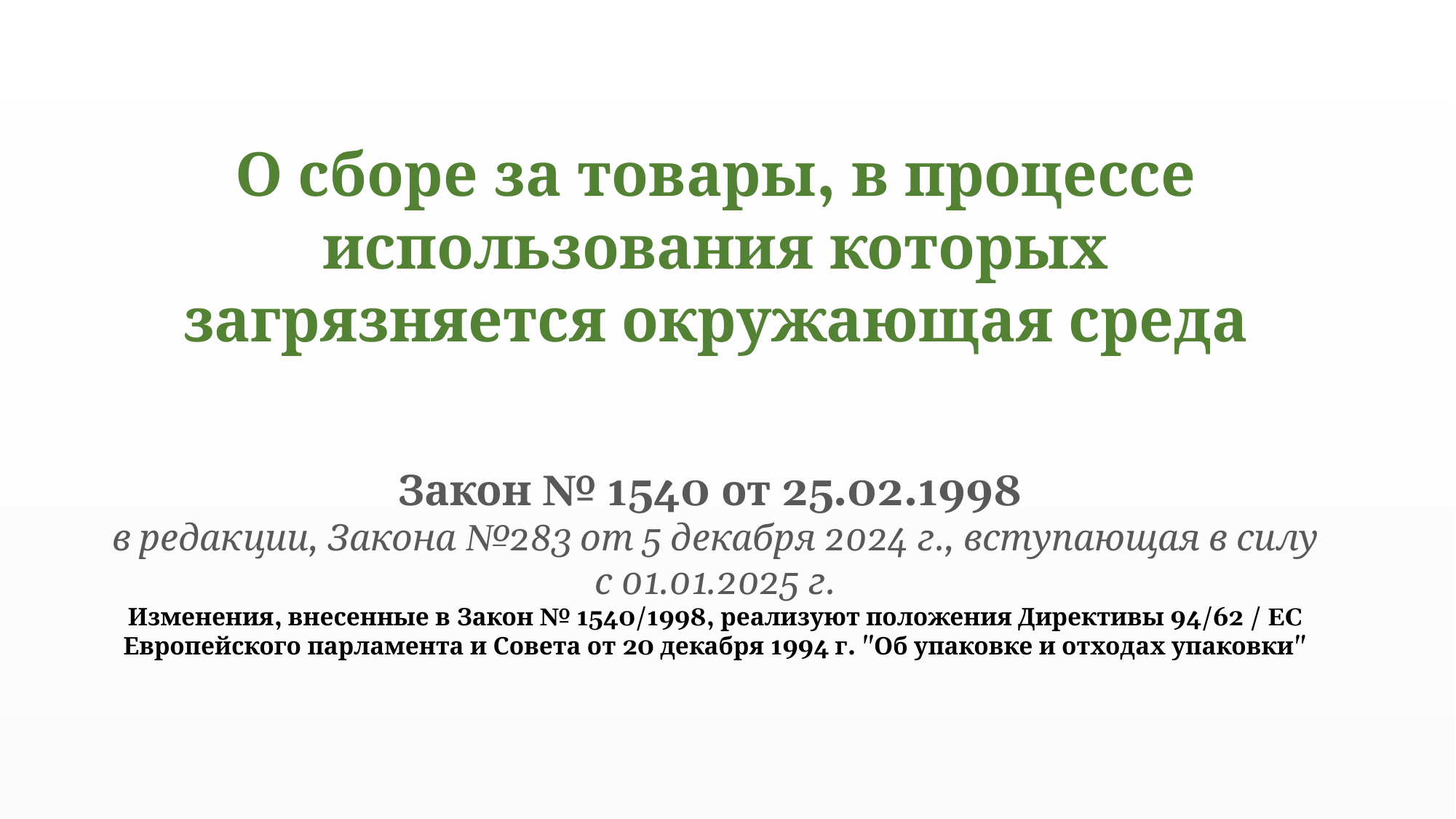

# POLMED 23 О сборе за товары, в процессе использования которых загрязняется окружающая среда Закон № 1540 от 25.02.1998 в редакции, Закона №283 от 5 декабря 2024 г., вступающая в силу с 01.01.2025 г. Изменения, внесенные в Закон № 1540/1998, реализуют положения Директивы 94/62 / EC Европейского парламента и Совета от 20 декабря 1994 г. "Об упаковке и отходах упаковки"